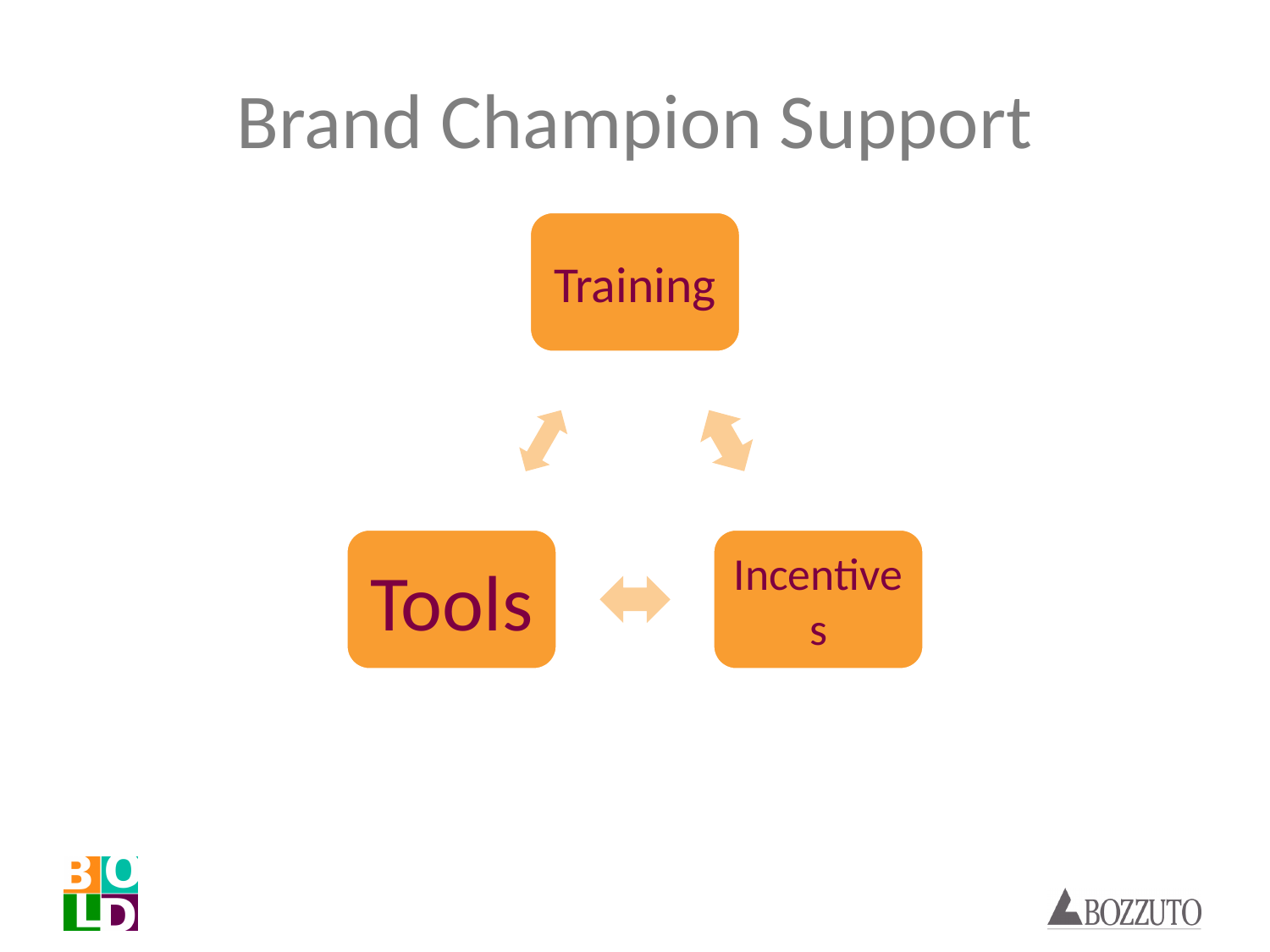

# Brand Champion Support
Training
Incentives
Tools